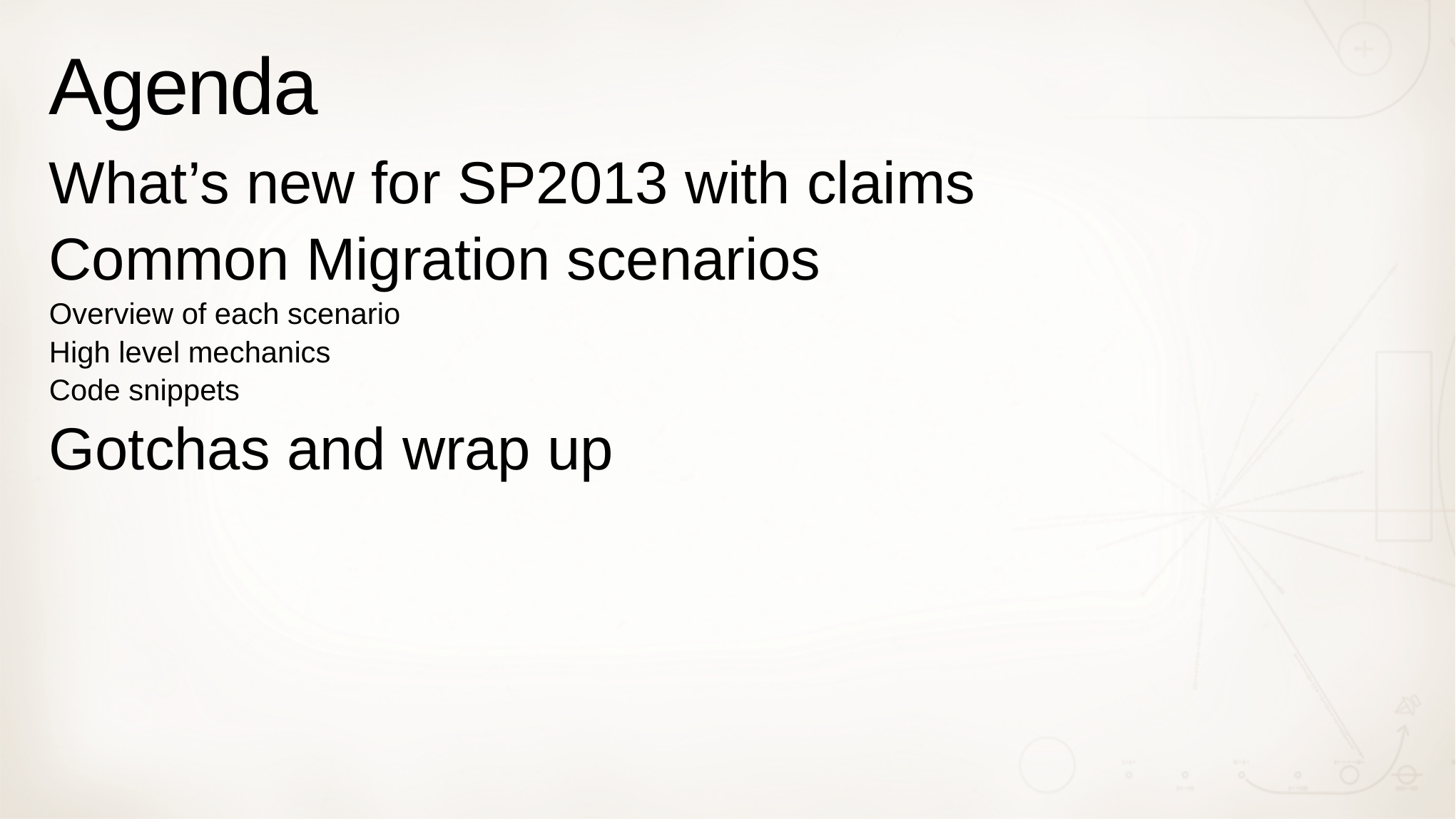

# Agenda
What’s new for SP2013 with claims
Common Migration scenarios
Overview of each scenario
High level mechanics
Code snippets
Gotchas and wrap up